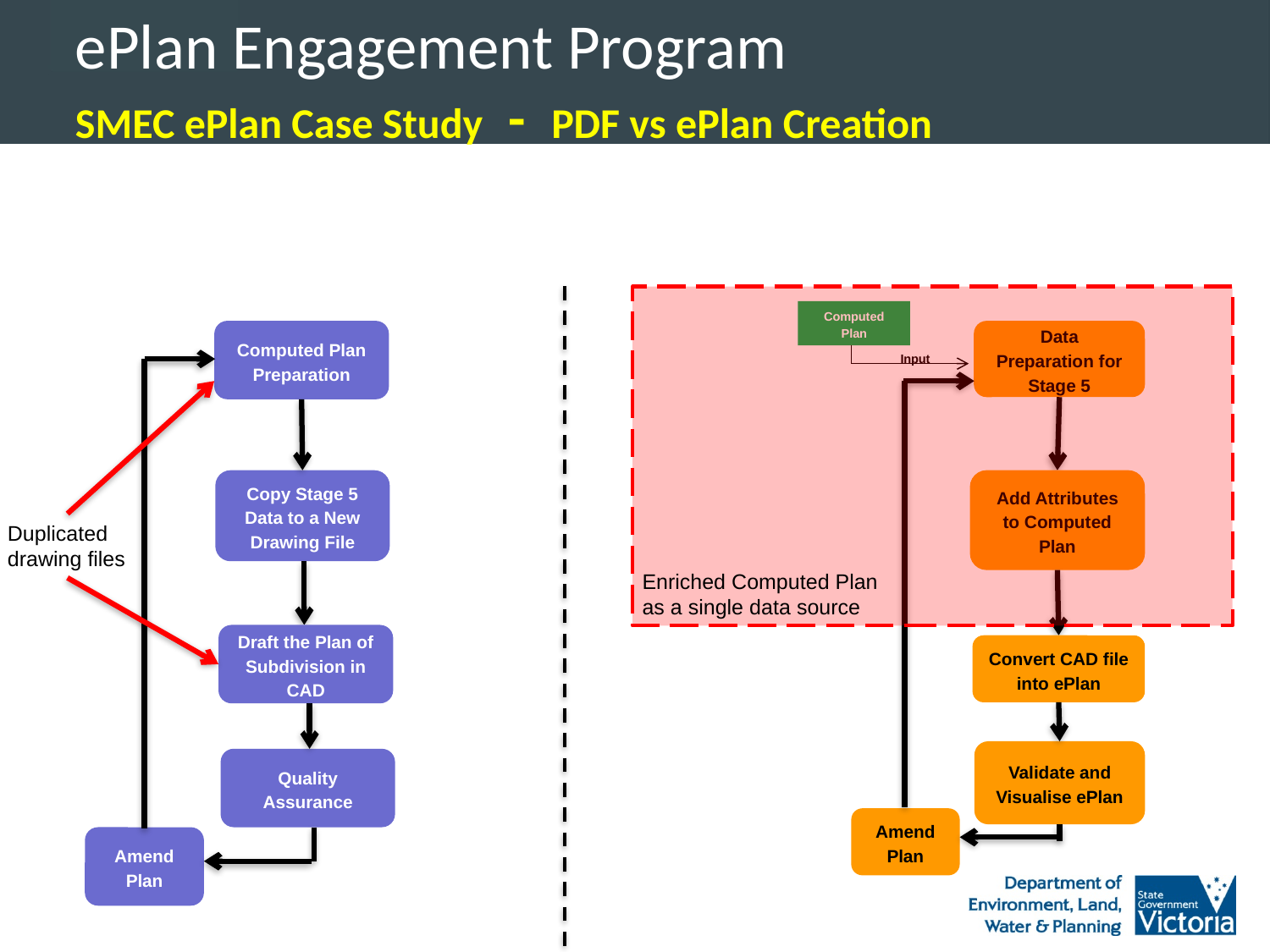

# ePlan Engagement Program SMEC ePlan Case Study  -  PDF vs ePlan Creation

Computed Plan
Computed Plan Preparation
Data Preparation for Stage 5
Input
Copy Stage 5 Data to a New Drawing File
Add Attributes to Computed Plan
Duplicated drawing files
Enriched Computed Plan as a single data source
Draft the Plan of Subdivision in CAD
Convert CAD file into ePlan
Validate and Visualise ePlan
Quality Assurance
Amend Plan
Amend Plan